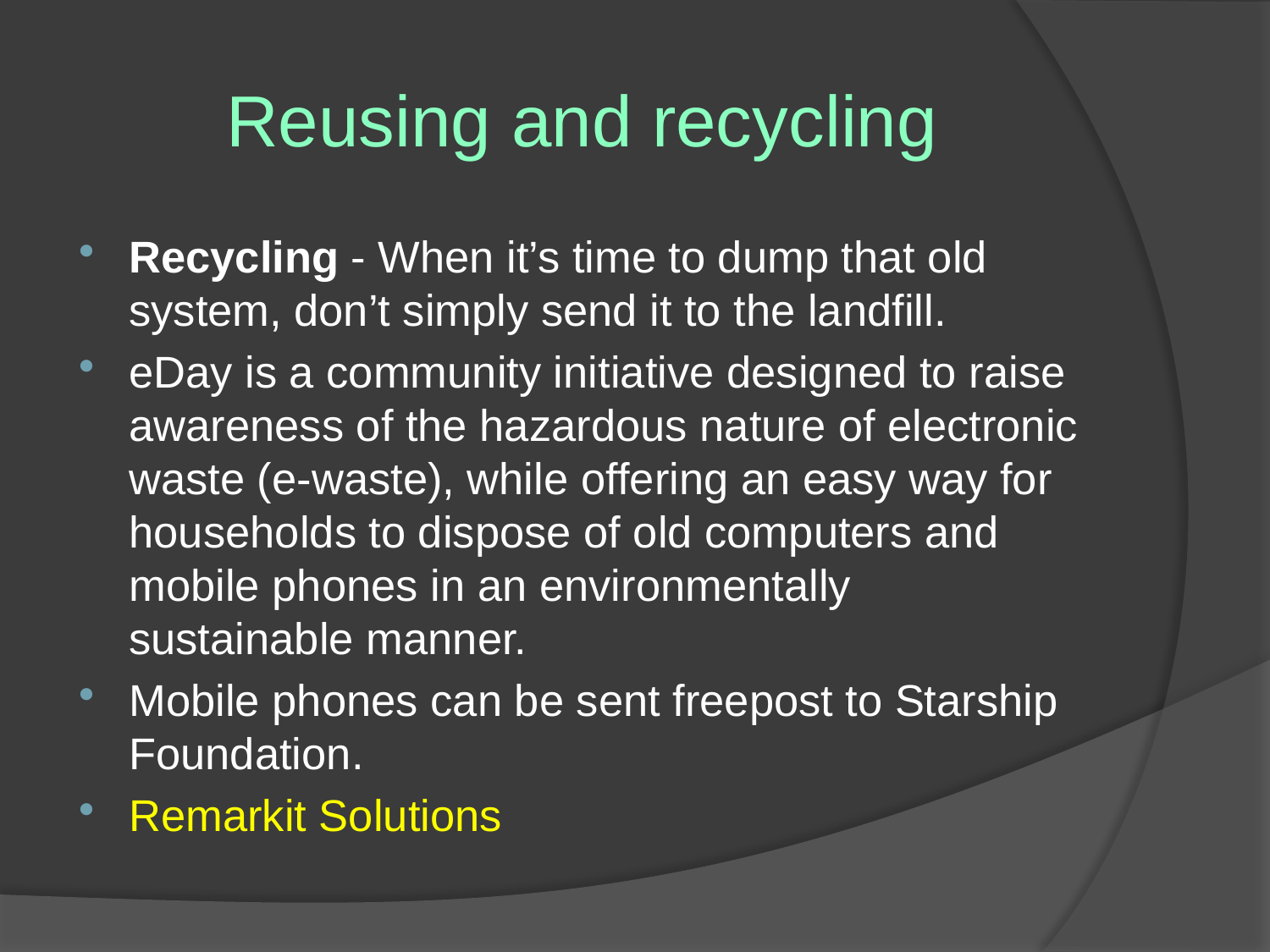

# Reusing and recycling
Recycling - When it’s time to dump that old system, don’t simply send it to the landfill.
eDay is a community initiative designed to raise awareness of the hazardous nature of electronic waste (e-waste), while offering an easy way for households to dispose of old computers and mobile phones in an environmentally sustainable manner.
Mobile phones can be sent freepost to Starship Foundation.
Remarkit Solutions